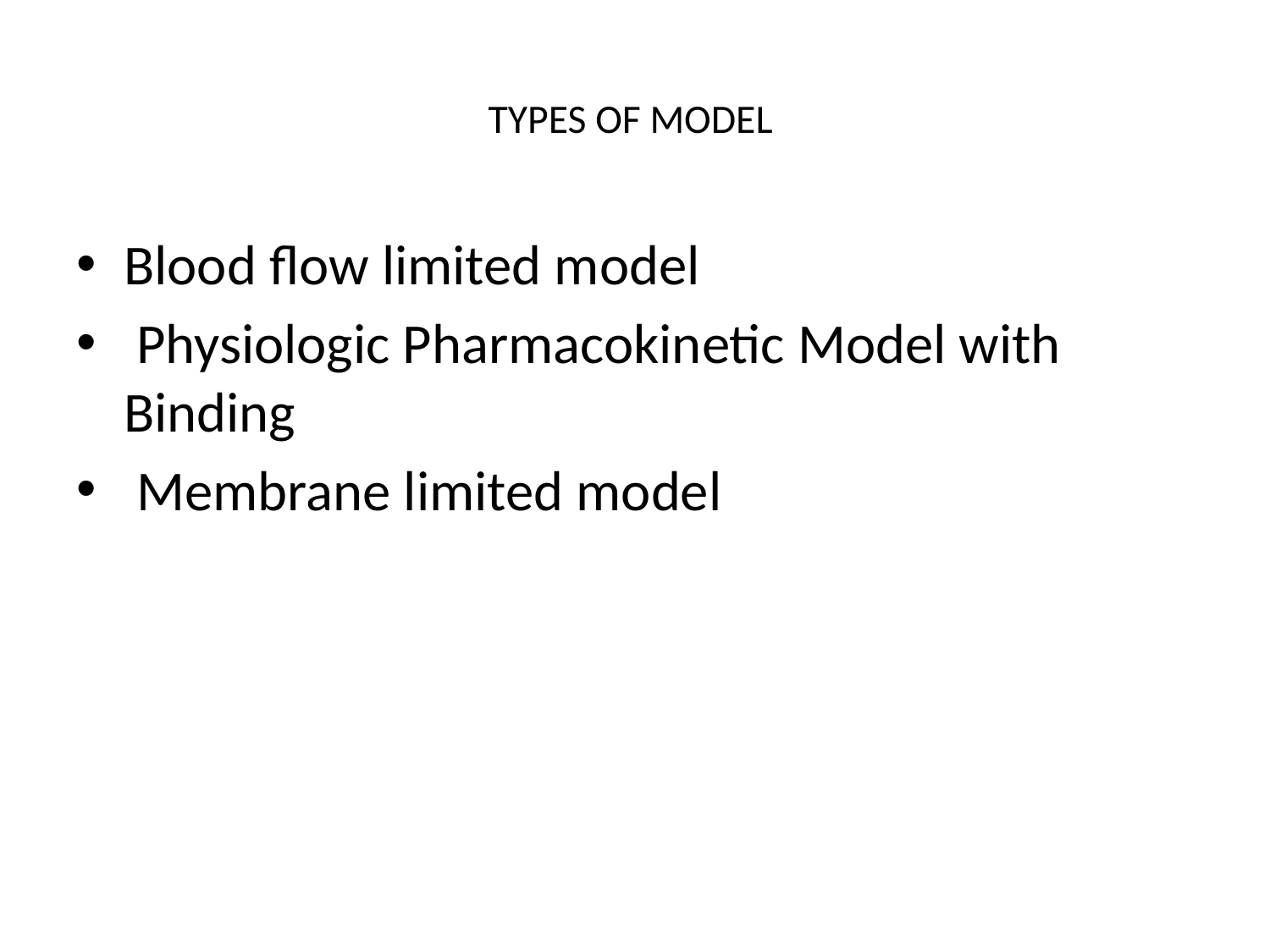

# TYPES OF MODEL
Blood flow limited model
 Physiologic Pharmacokinetic Model with Binding
 Membrane limited model